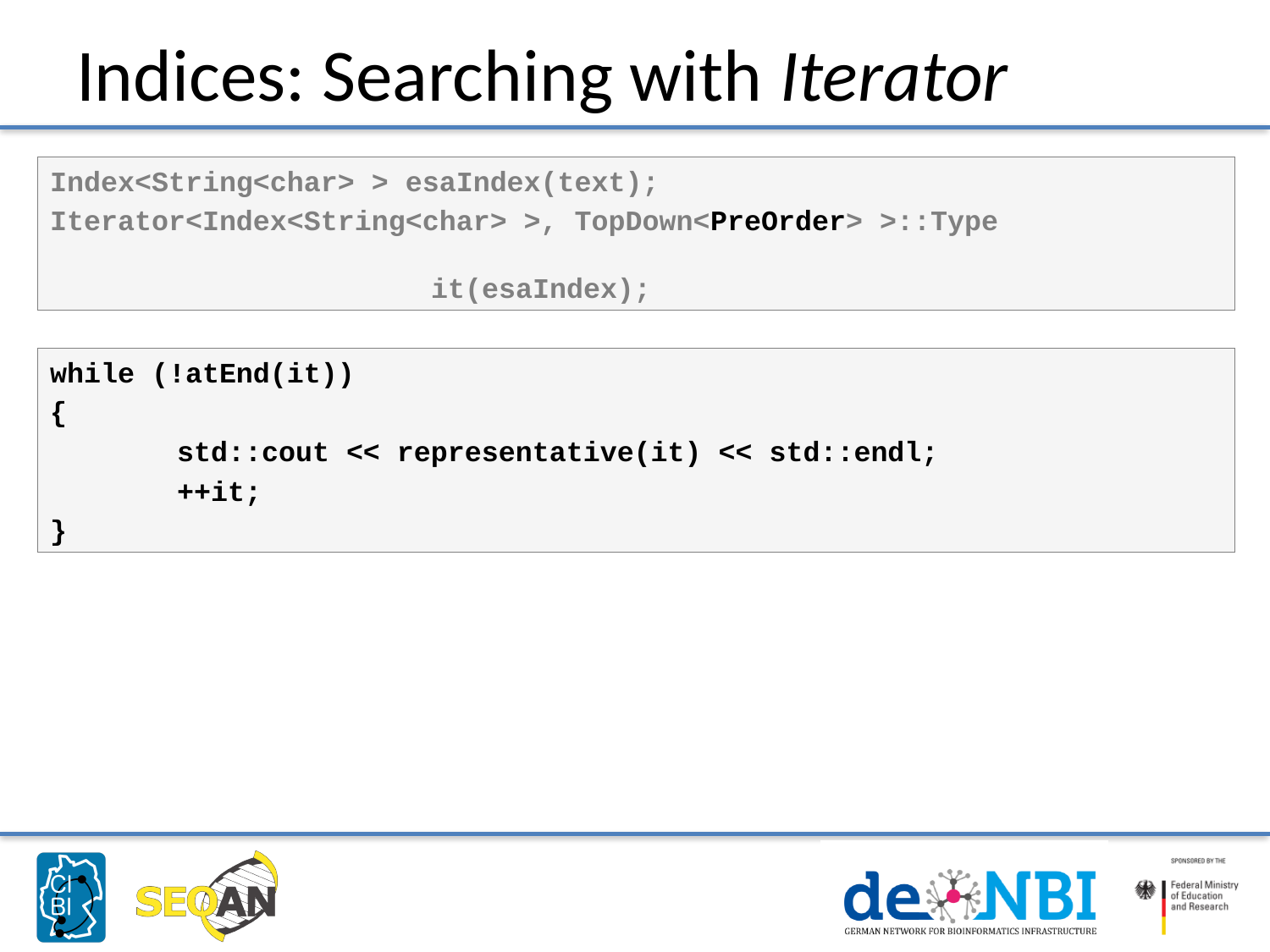

# Indices: Searching with Iterator
Index<String<char> > esaIndex(text);
Iterator<Index<String<char> >, TopDown<PreOrder> >::Type 														it(esaIndex);
while (!atEnd(it))
{
	std::cout << representative(it) << std::endl;
	++it;
}